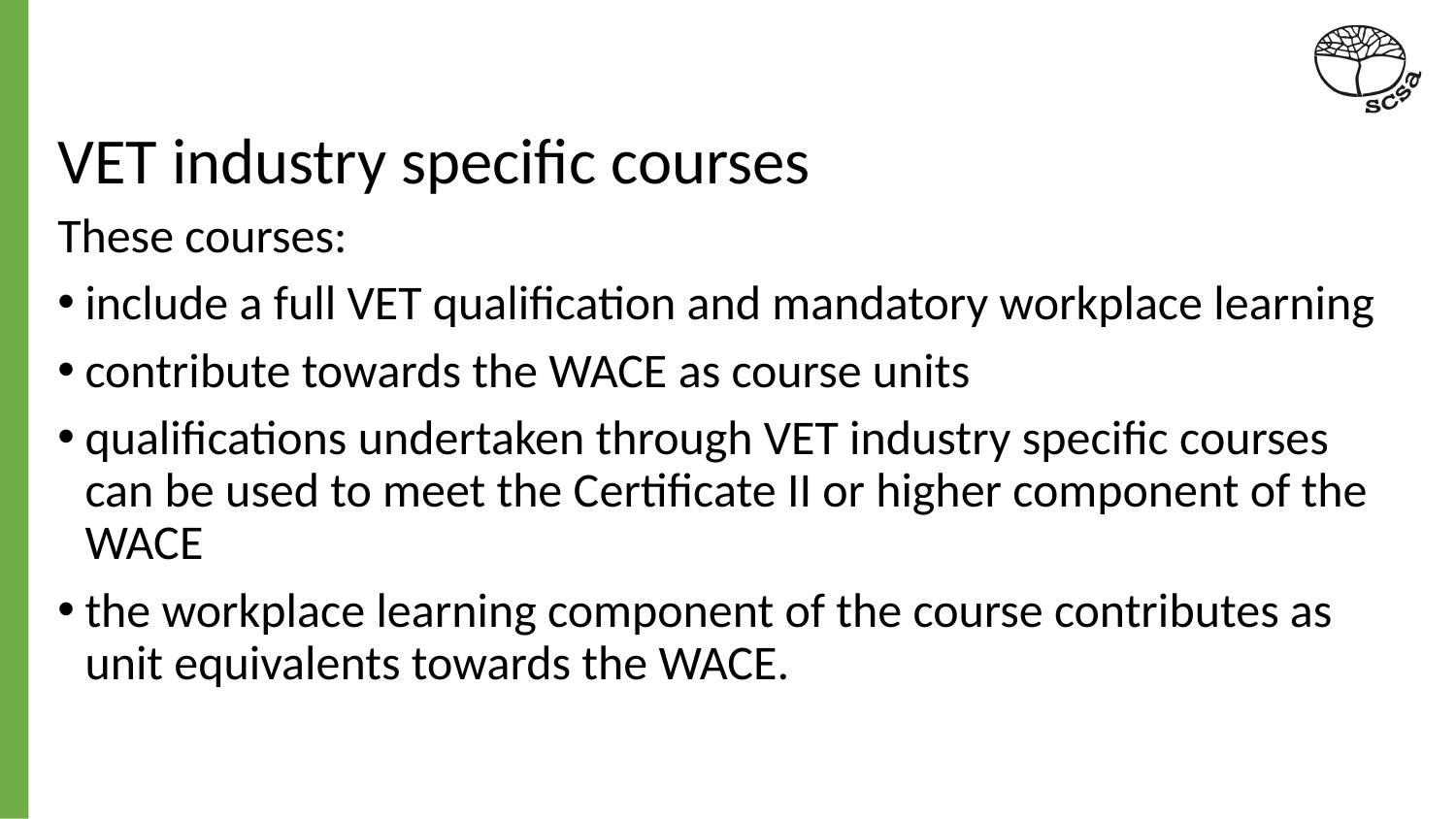

# VET industry specific courses
These courses:
include a full VET qualification and mandatory workplace learning
contribute towards the WACE as course units
qualifications undertaken through VET industry specific courses can be used to meet the Certificate II or higher component of the WACE
the workplace learning component of the course contributes as unit equivalents towards the WACE.